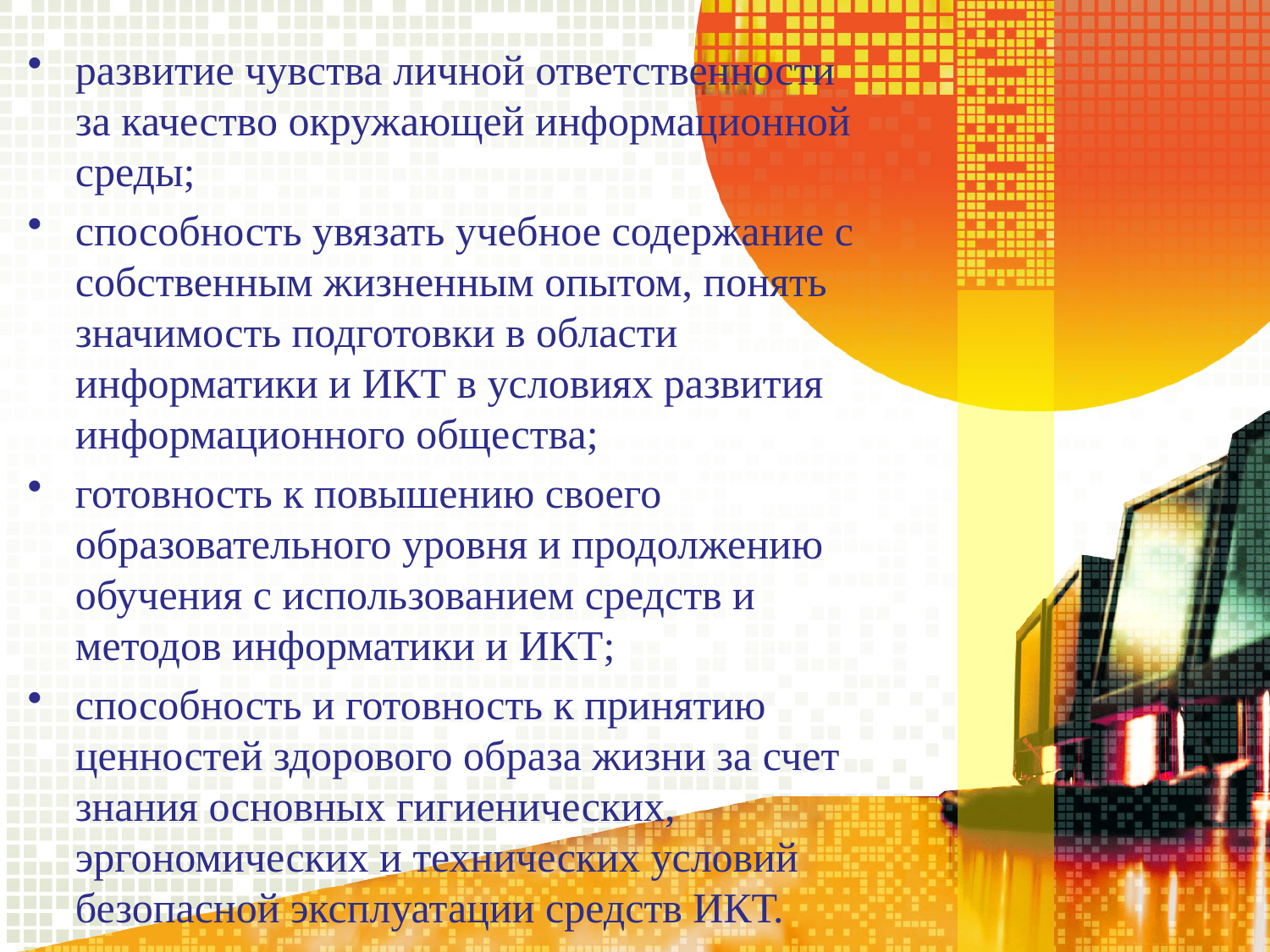

развитие чувства личной ответственности за качество окружающей информационной среды;
способность увязать учебное содержание с собственным жизненным опытом, понять значимость подготовки в области информатики и ИКТ в условиях развития информационного общества;
готовность к повышению своего образовательного уровня и продолжению обучения с использованием средств и методов информатики и ИКТ;
способность и готовность к принятию ценностей здорового образа жизни за счет знания основных гигиенических, эргономических и технических условий безопасной эксплуатации средств ИКТ.